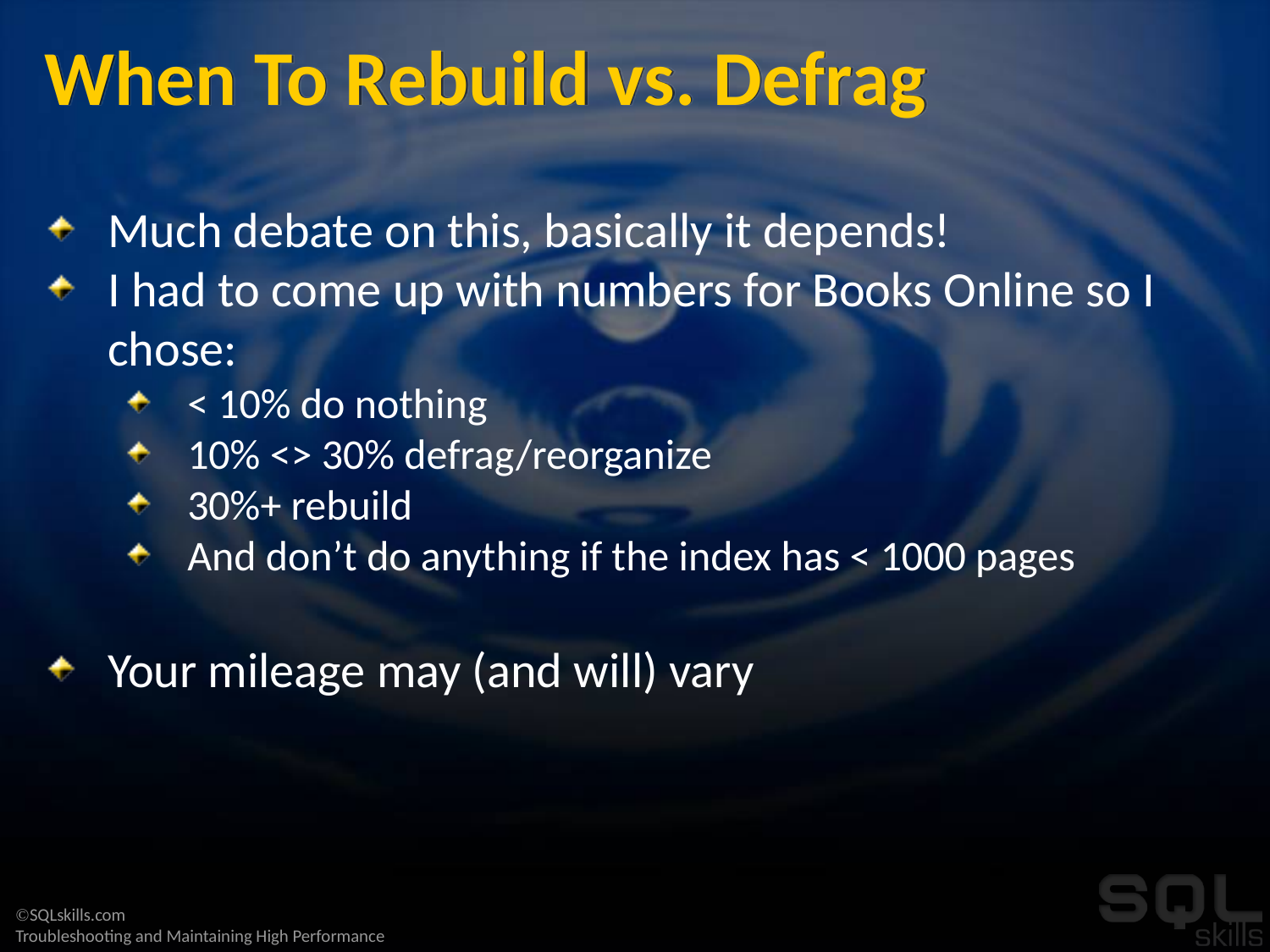

# When To Rebuild vs. Defrag
Much debate on this, basically it depends!
I had to come up with numbers for Books Online so I chose:
< 10% do nothing
10% <> 30% defrag/reorganize
30%+ rebuild
And don’t do anything if the index has < 1000 pages

Your mileage may (and will) vary